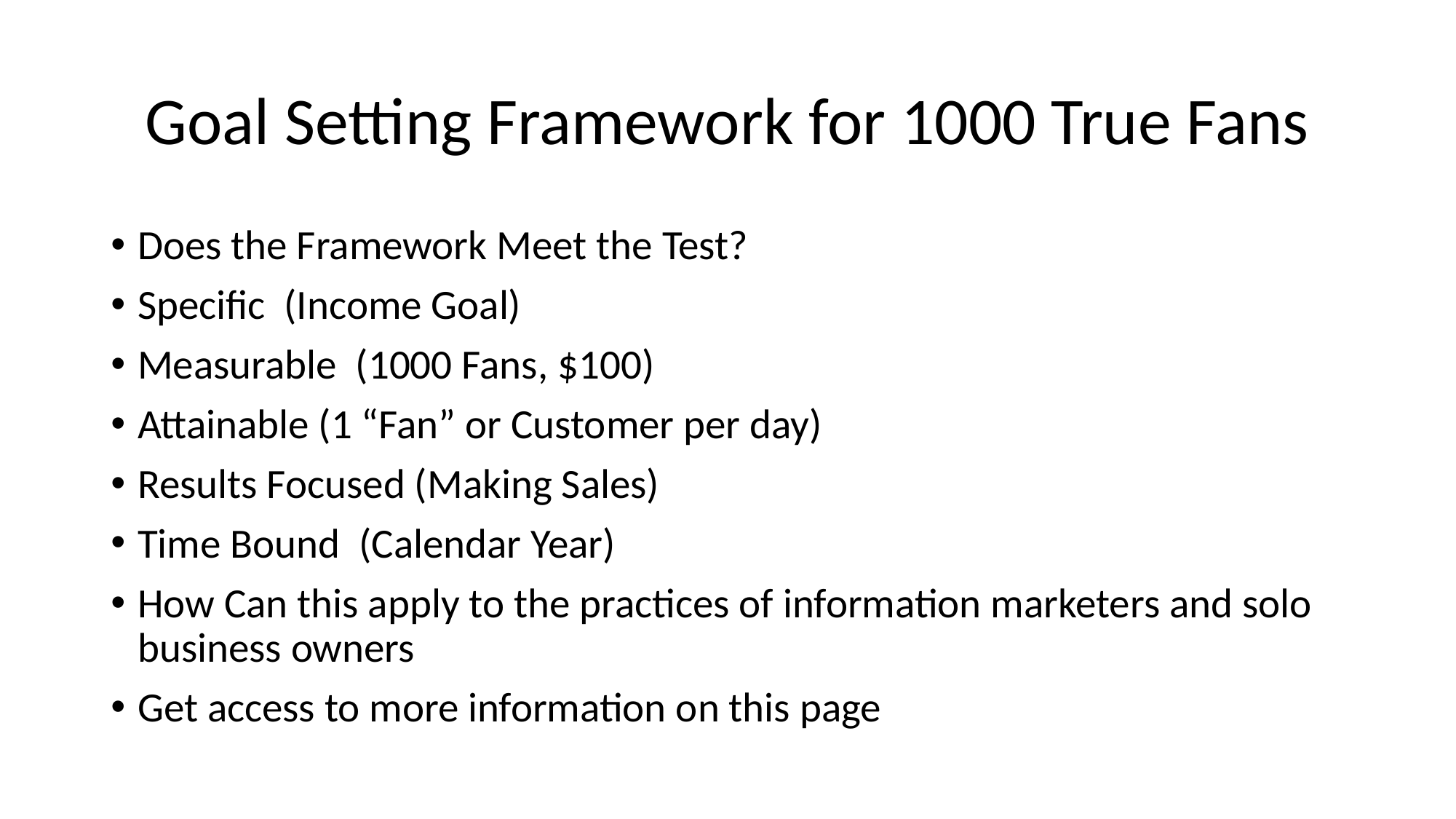

# Goal Setting Framework for 1000 True Fans
Does the Framework Meet the Test?
Specific  (Income Goal)
Measurable  (1000 Fans, $100)
Attainable (1 “Fan” or Customer per day)
Results Focused (Making Sales)
Time Bound  (Calendar Year)
How Can this apply to the practices of information marketers and solo business owners
Get access to more information on this page